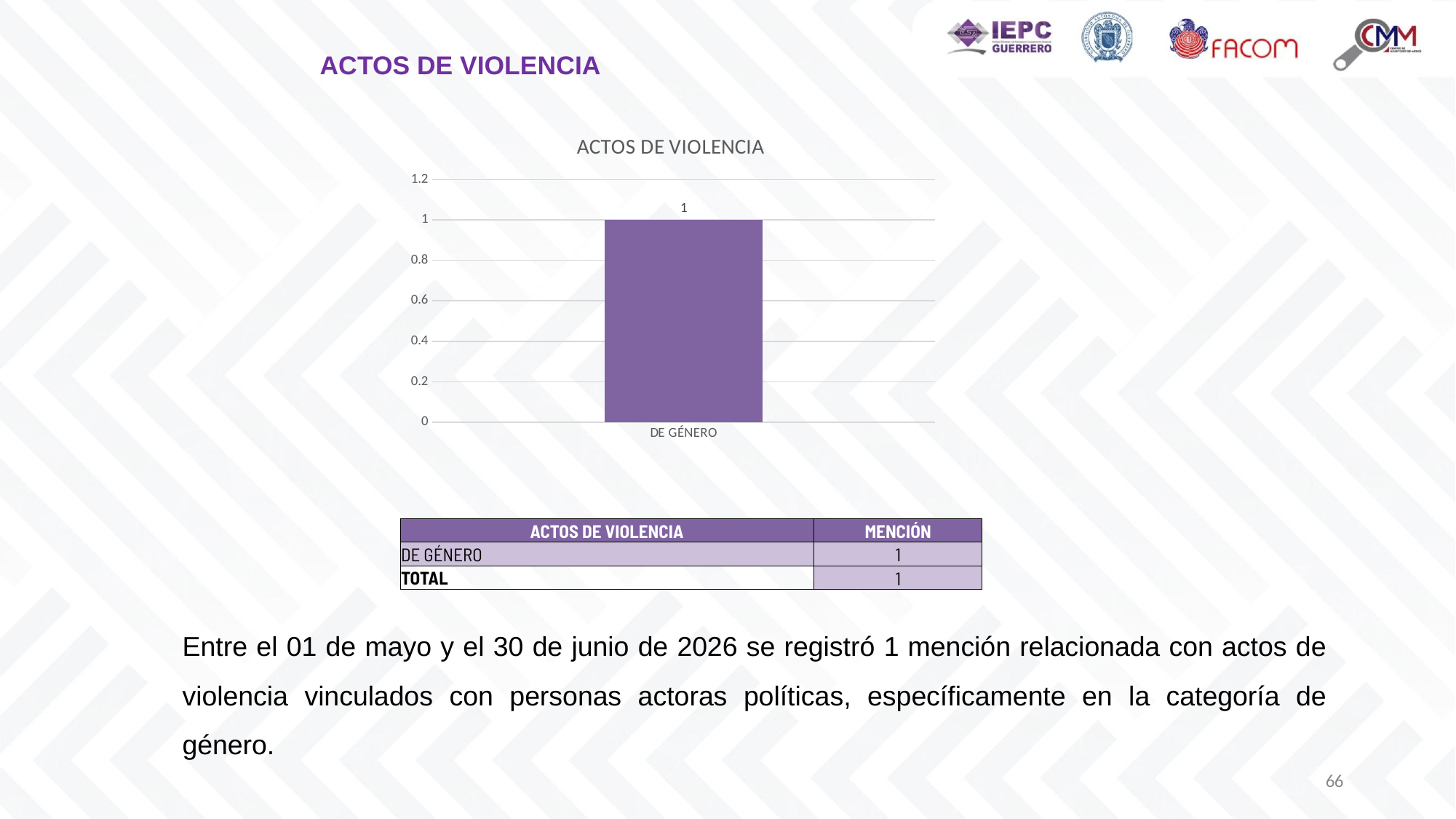

ACTOS DE VIOLENCIA

### Chart: ACTOS DE VIOLENCIA

| Category | MENCIÓN |
|---|---|
| DE GÉNERO | 1.0 |
| ACTOS DE VIOLENCIA | MENCIÓN |
| --- | --- |
| DE GÉNERO | 1 |
| TOTAL | 1 |
Entre el 01 de mayo y el 30 de junio de 2026 se registró 1 mención relacionada con actos de violencia vinculados con personas actoras políticas, específicamente en la categoría de género.
66